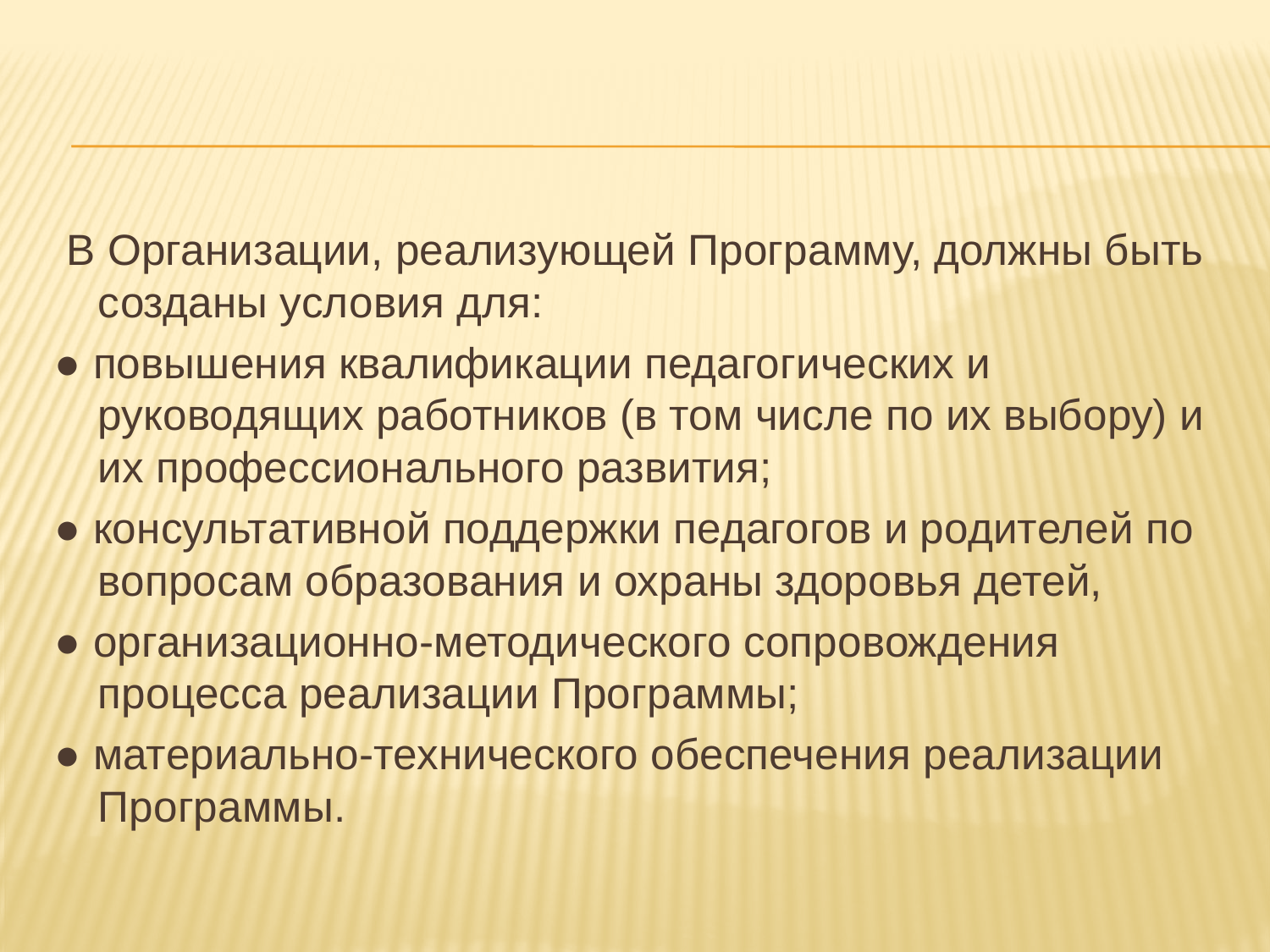

#
 В Организации, реализующей Программу, должны быть созданы условия для:
● повышения квалификации педагогических и руководящих работников (в том числе по их выбору) и их профессионального развития;
● консультативной поддержки педагогов и родителей по вопросам образования и охраны здоровья детей,
● организационно-методического сопровождения процесса реализации Программы;
● материально-технического обеспечения реализации Программы.